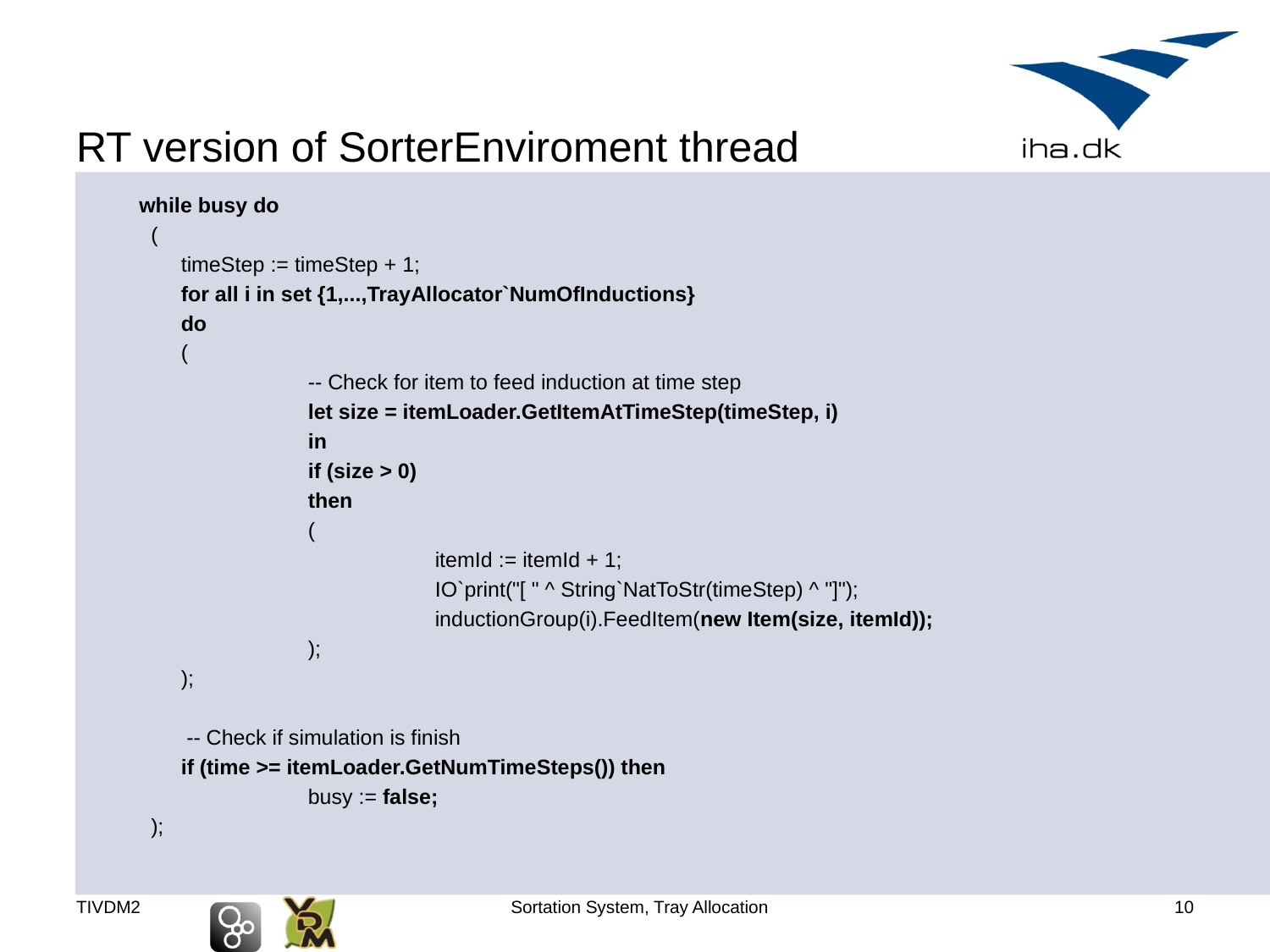

# RT version of SorterEnviroment thread
 while busy do
   (
 	timeStep := timeStep + 1;
   	for all i in set {1,...,TrayAllocator`NumOfInductions}
	do
	(
		-- Check for item to feed induction at time step
 		let size = itemLoader.GetItemAtTimeStep(timeStep, i)
 		in
		if (size > 0)
		then
		(
  			itemId := itemId + 1;
    			IO`print("[ " ^ String`NatToStr(timeStep) ^ "]");
  			inductionGroup(i).FeedItem(new Item(size, itemId));
		);
 	);

         -- Check if simulation is finish
   	if (time >= itemLoader.GetNumTimeSteps()) then
   		busy := false;
   );
TIVDM2
Sortation System, Tray Allocation
10